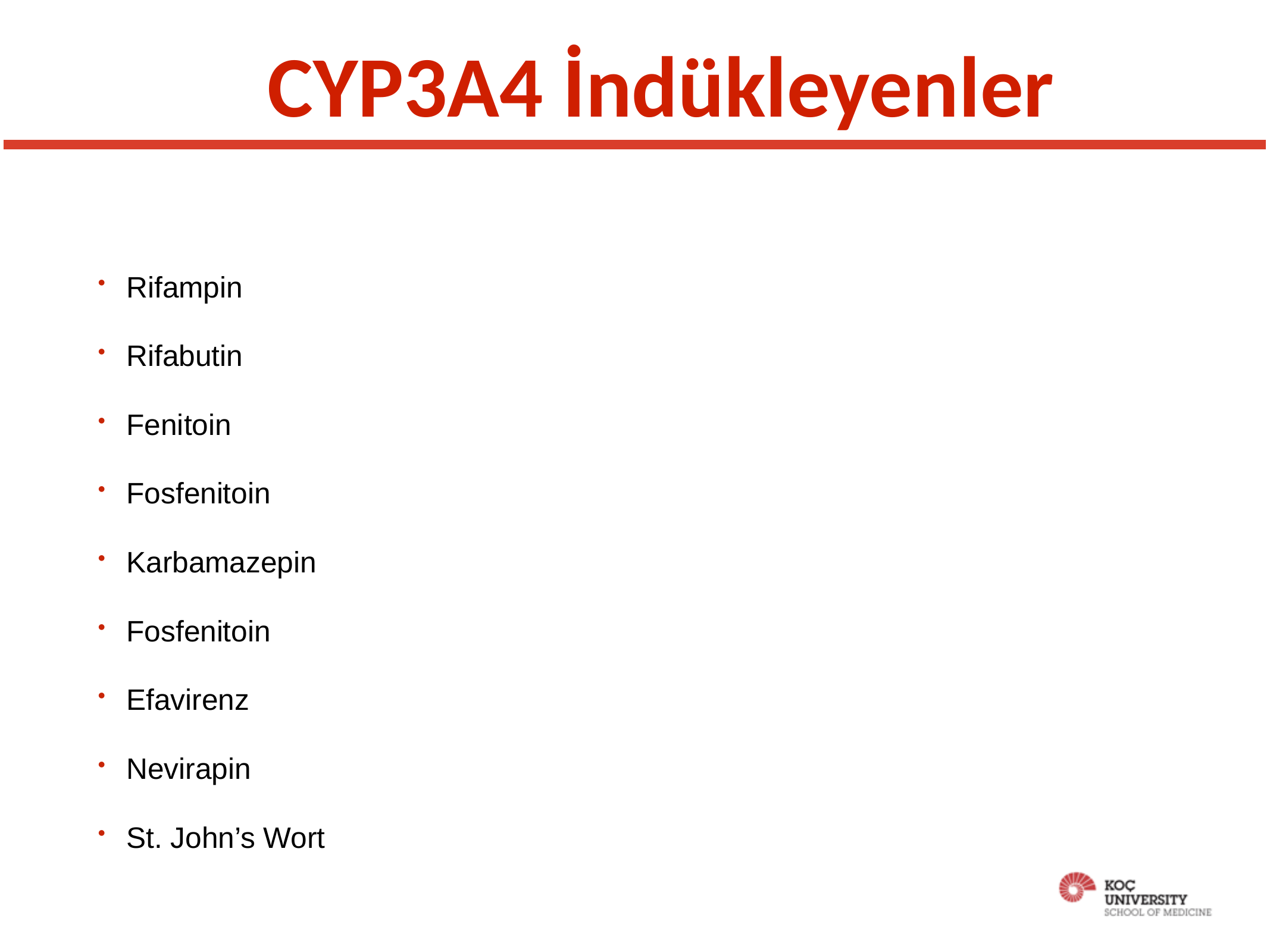

# CYP3A4 İndükleyenler
Rifampin
Rifabutin
Fenitoin
Fosfenitoin
Karbamazepin
Fosfenitoin
Efavirenz
Nevirapin
St. John’s Wort